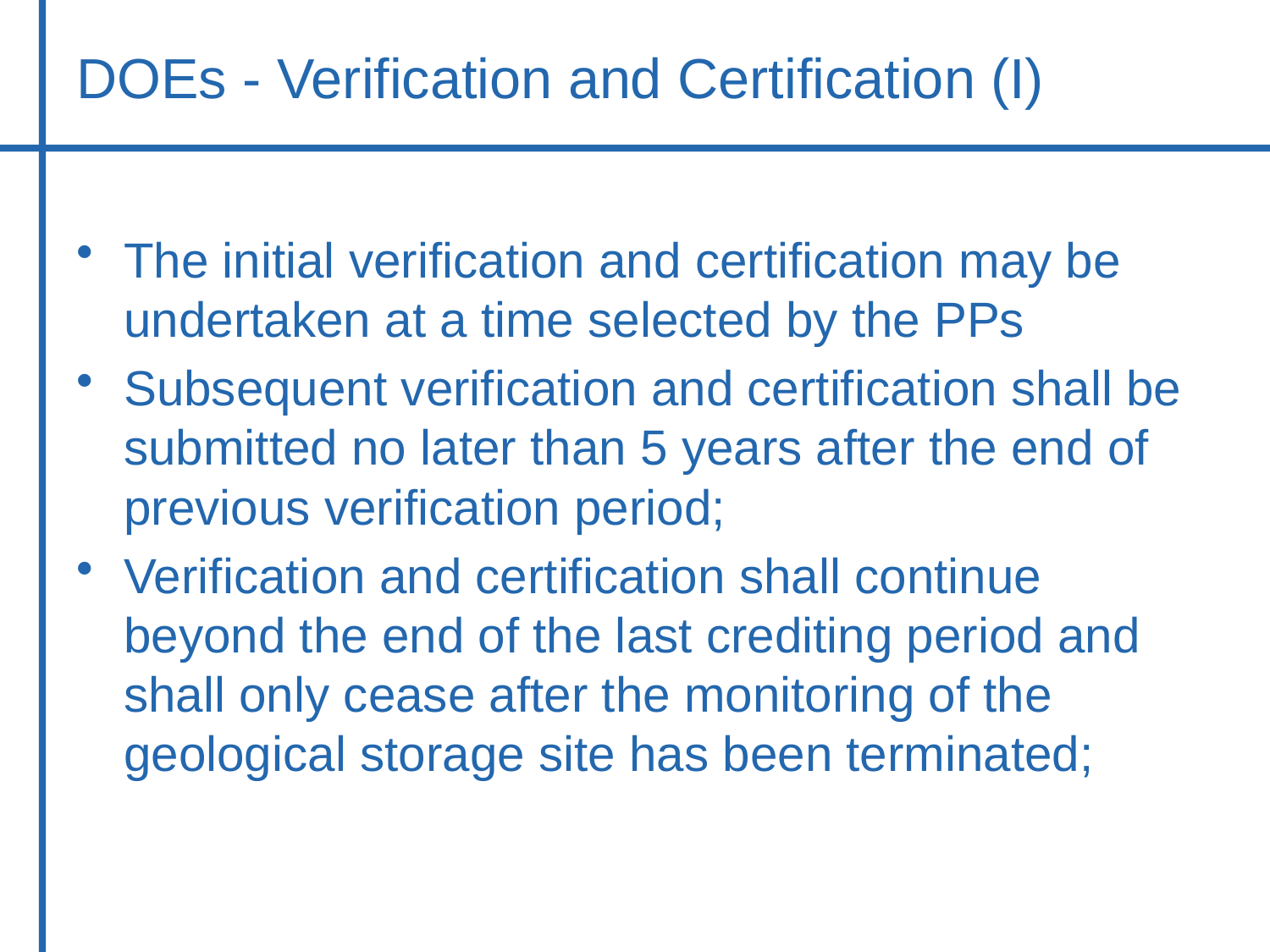

# DOEs - Verification and Certification (I)
The initial verification and certification may be undertaken at a time selected by the PPs
Subsequent verification and certification shall be submitted no later than 5 years after the end of previous verification period;
Verification and certification shall continue beyond the end of the last crediting period and shall only cease after the monitoring of the geological storage site has been terminated;